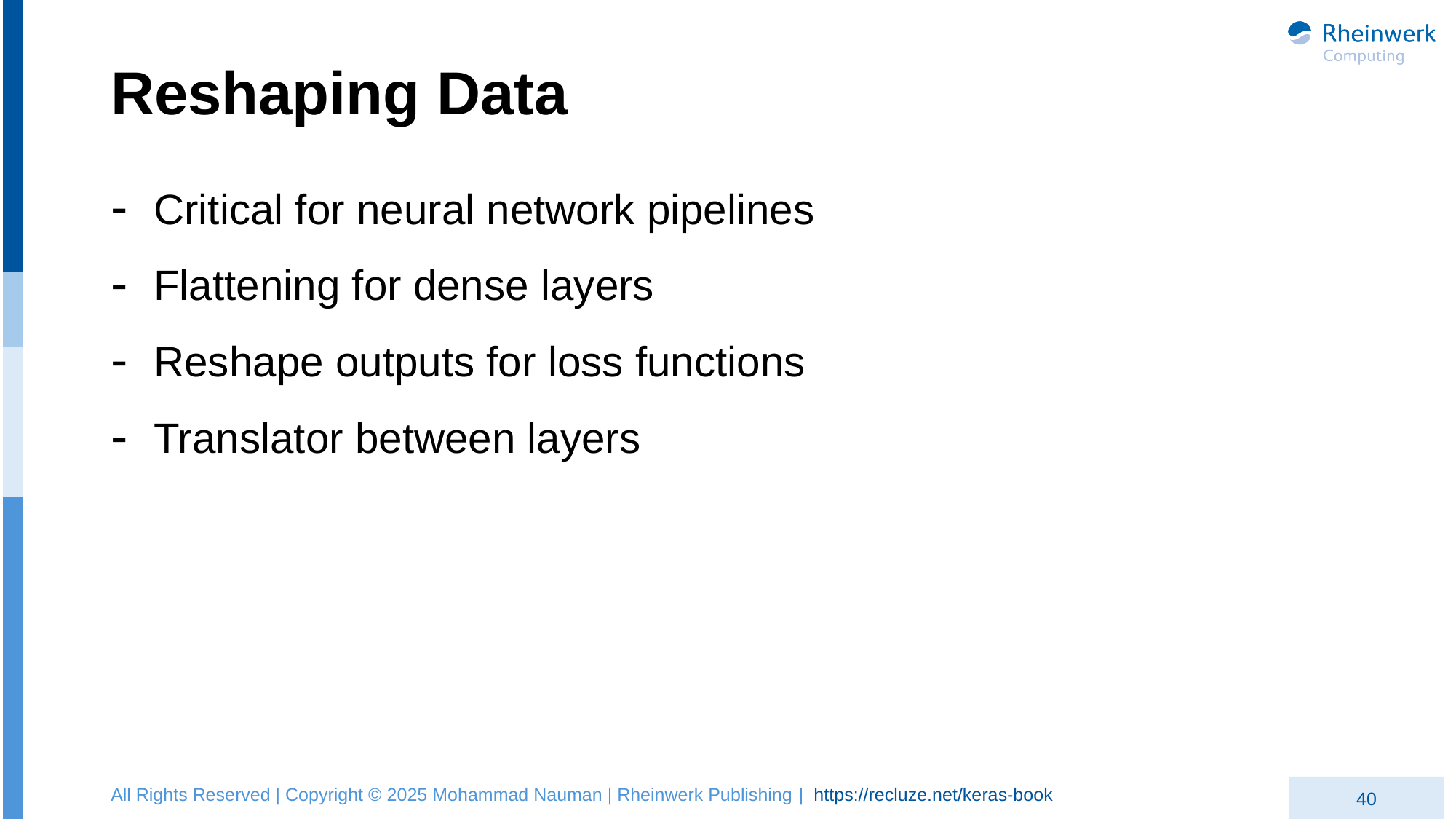

# Reshaping Data
Critical for neural network pipelines
Flattening for dense layers
Reshape outputs for loss functions
Translator between layers